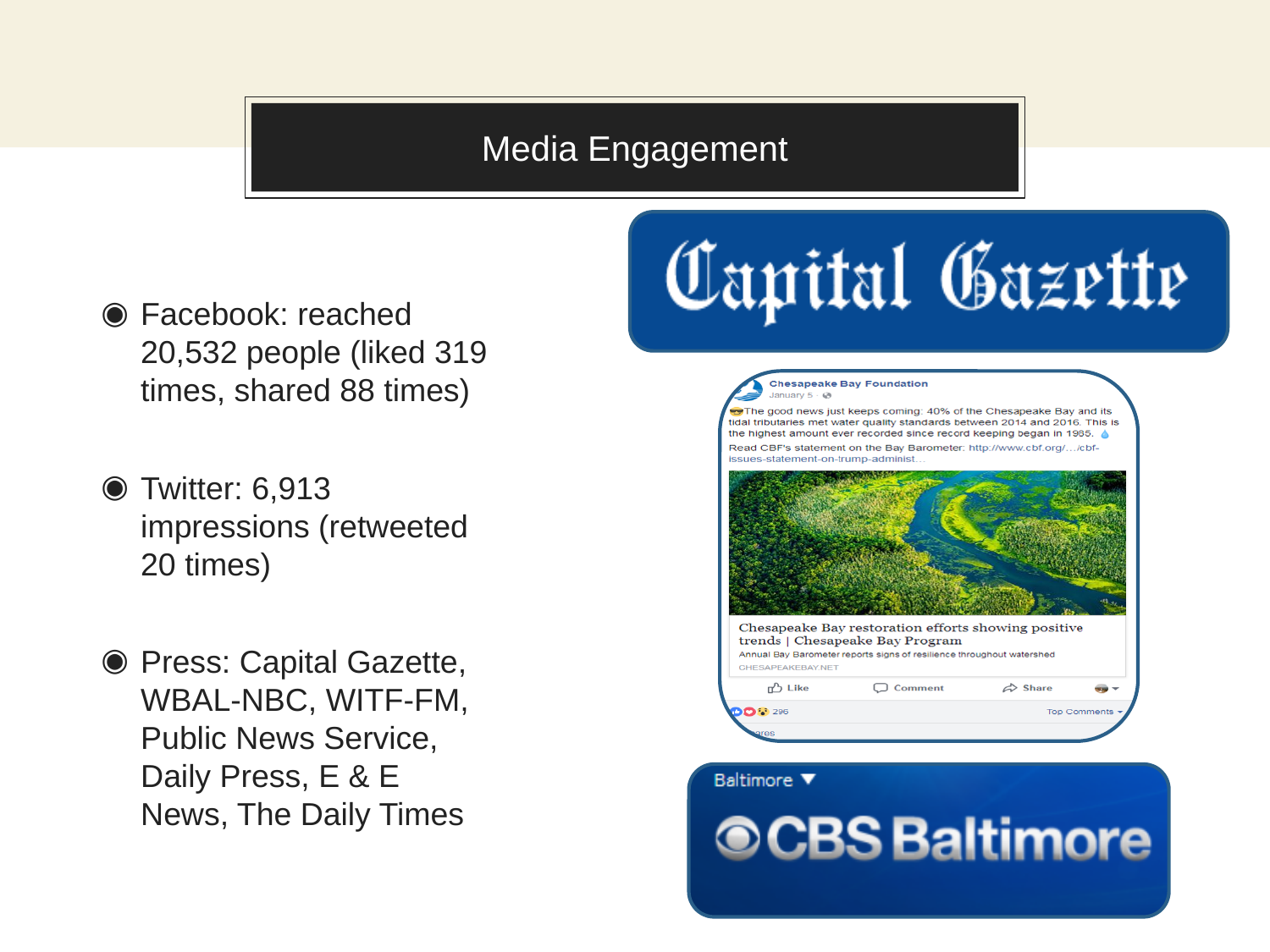

# Media Engagement

Facebook: reached 20,532 people (liked 319 times, shared 88 times)

Twitter: 6,913 impressions (retweeted 20 times)

Press: Capital Gazette, WBAL-NBC, WITF-FM, Public News Service, Daily Press, E & E News, The Daily Times